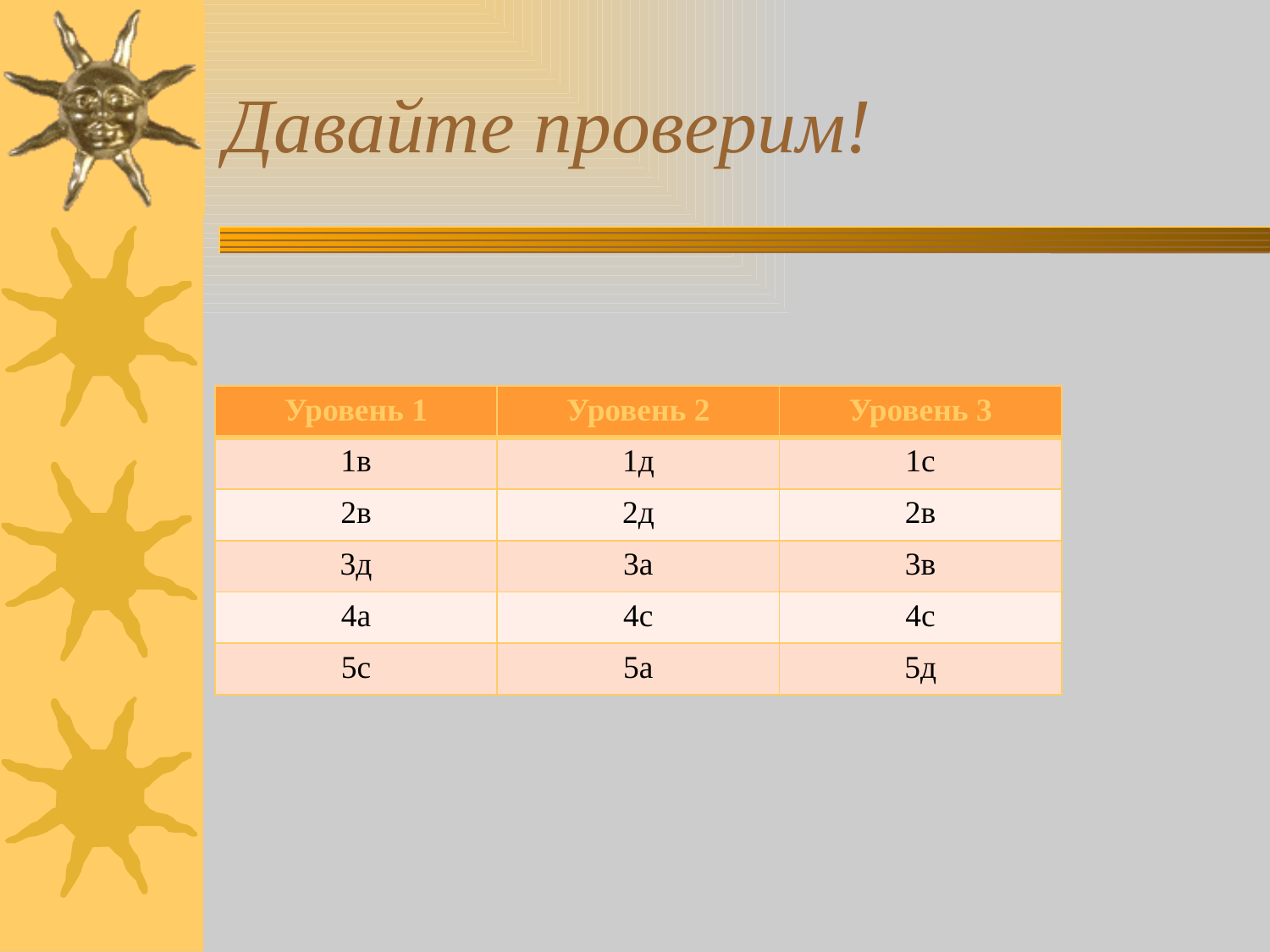

# Давайте проверим!
| Уровень 1 | Уровень 2 | Уровень 3 |
| --- | --- | --- |
| 1в | 1д | 1с |
| 2в | 2д | 2в |
| 3д | 3а | 3в |
| 4а | 4с | 4с |
| 5с | 5а | 5д |